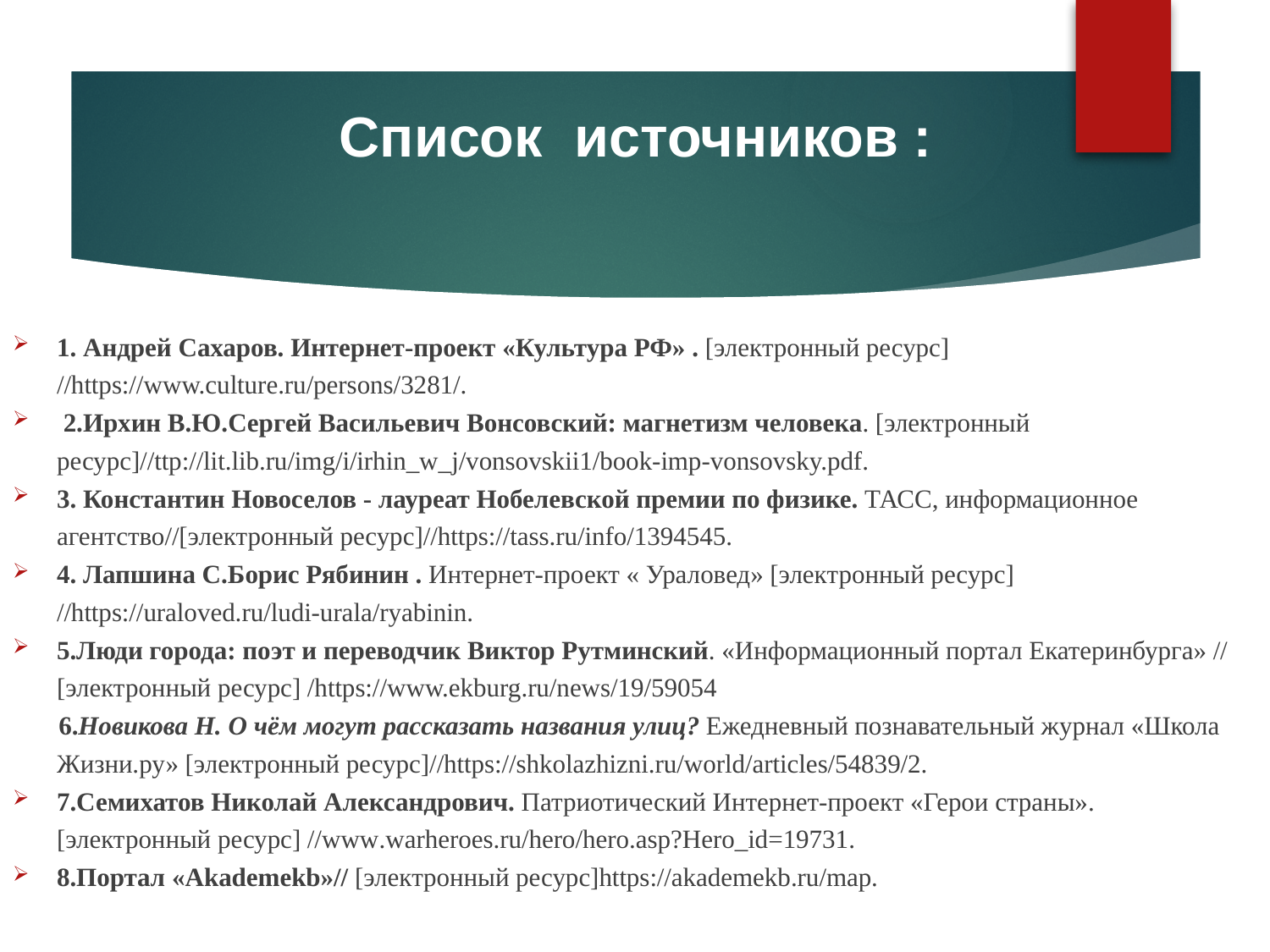

# Список  источников :
1. Андрей Сахаров. Интернет-проект «Культура РФ» . [электронный ресурс] //https://www.culture.ru/persons/3281/.
 2.Ирхин В.Ю.Сергей Васильевич Вонсовский: магнетизм человека. [электронный ресурс]//ttp://lit.lib.ru/img/i/irhin_w_j/vonsovskii1/book-imp-vonsovsky.pdf.
3. Константин Новоселов - лауреат Нобелевской премии по физике. ТАСС, информационное агентство//[электронный ресурс]//https://tass.ru/info/1394545.
4. Лапшина С.Борис Рябинин . Интернет-проект « Ураловед» [электронный ресурс] //https://uraloved.ru/ludi-urala/ryabinin.
5.Люди города: поэт и переводчик Виктор Рутминский. «Информационный портал Екатеринбурга» // [электронный ресурс] /https://www.ekburg.ru/news/19/59054
       6.Новикова Н. О чём могут рассказать названия улиц? Ежедневный познавательный журнал «Школа Жизни.ру» [электронный ресурс]//https://shkolazhizni.ru/world/articles/54839/2.
7.Семихатов Николай Александрович. Патриотический Интернет-проект «Герои страны». [электронный ресурс] //www.warheroes.ru/hero/hero.asp?Hero_id=19731.
8.Портал «Аkademekb»// [электронный ресурс]https://akademekb.ru/map.